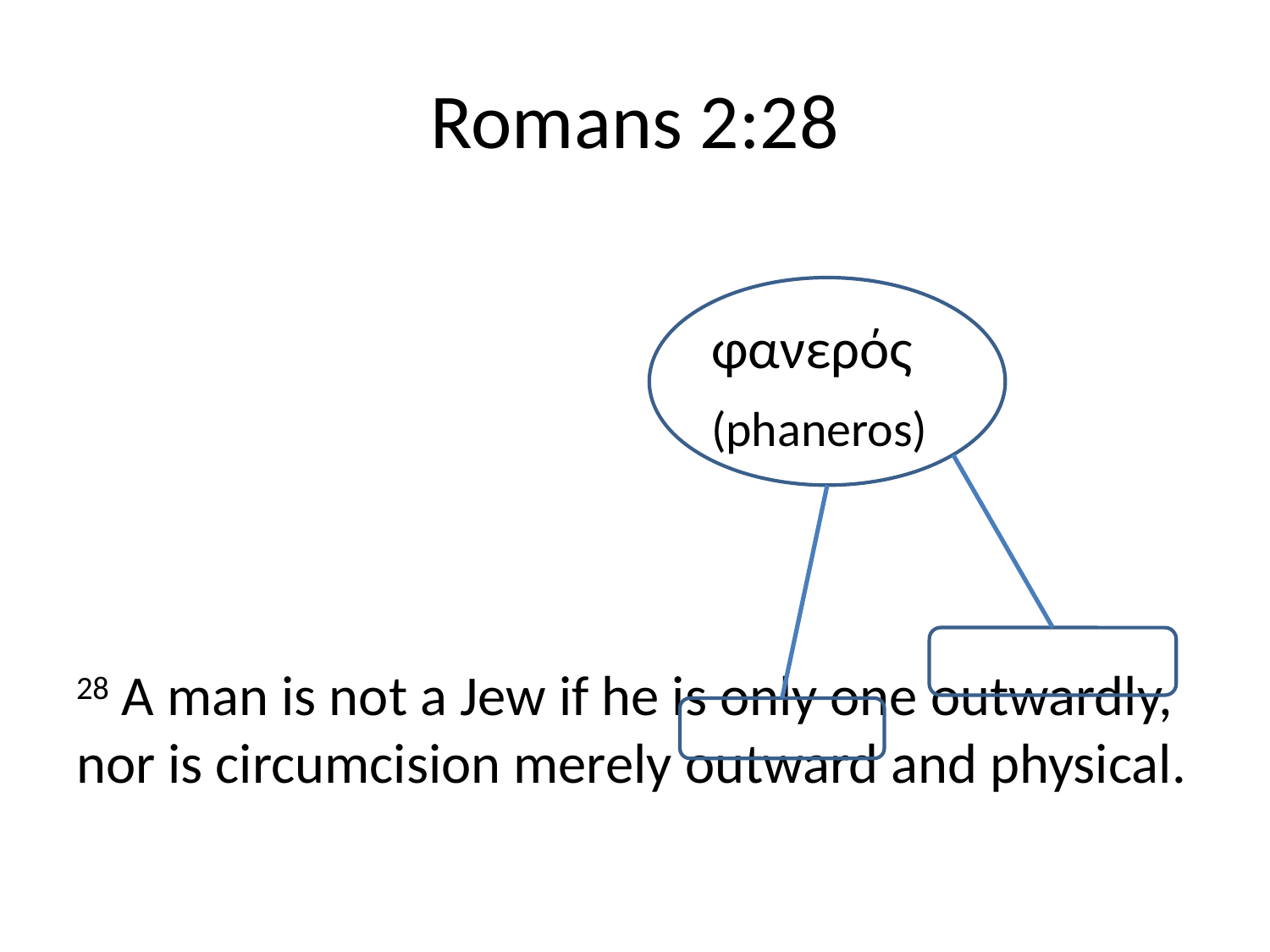

# Romans 2:28

					φανερός
					(phaneros)

28 A man is not a Jew if he is only one outwardly, nor is circumcision merely outward and physical.